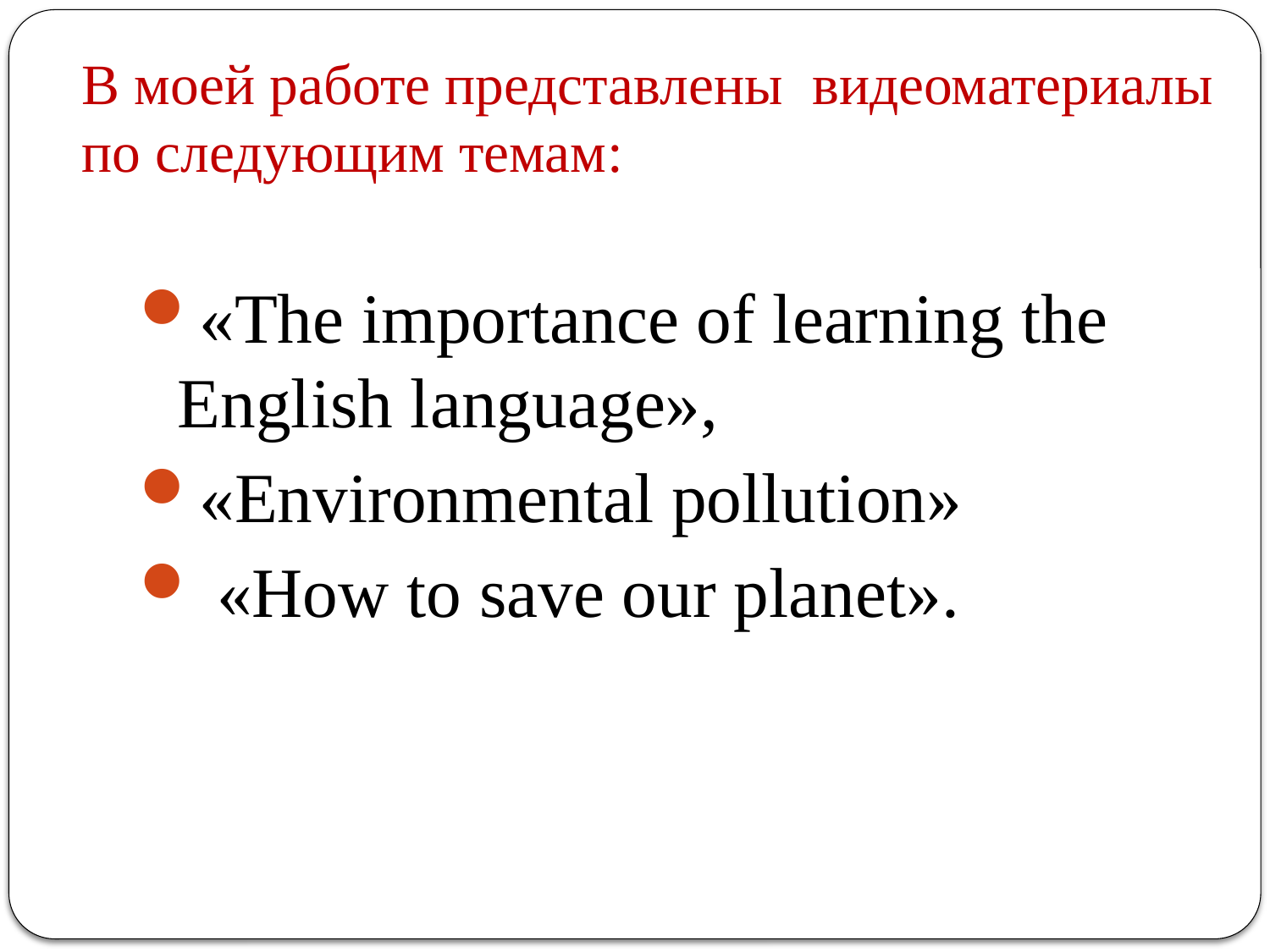

# В моей работе представлены  видеоматериалы по следующим темам:

«The importance of learning the English language»,
«Environmental pollution»
 «How to save our planet».